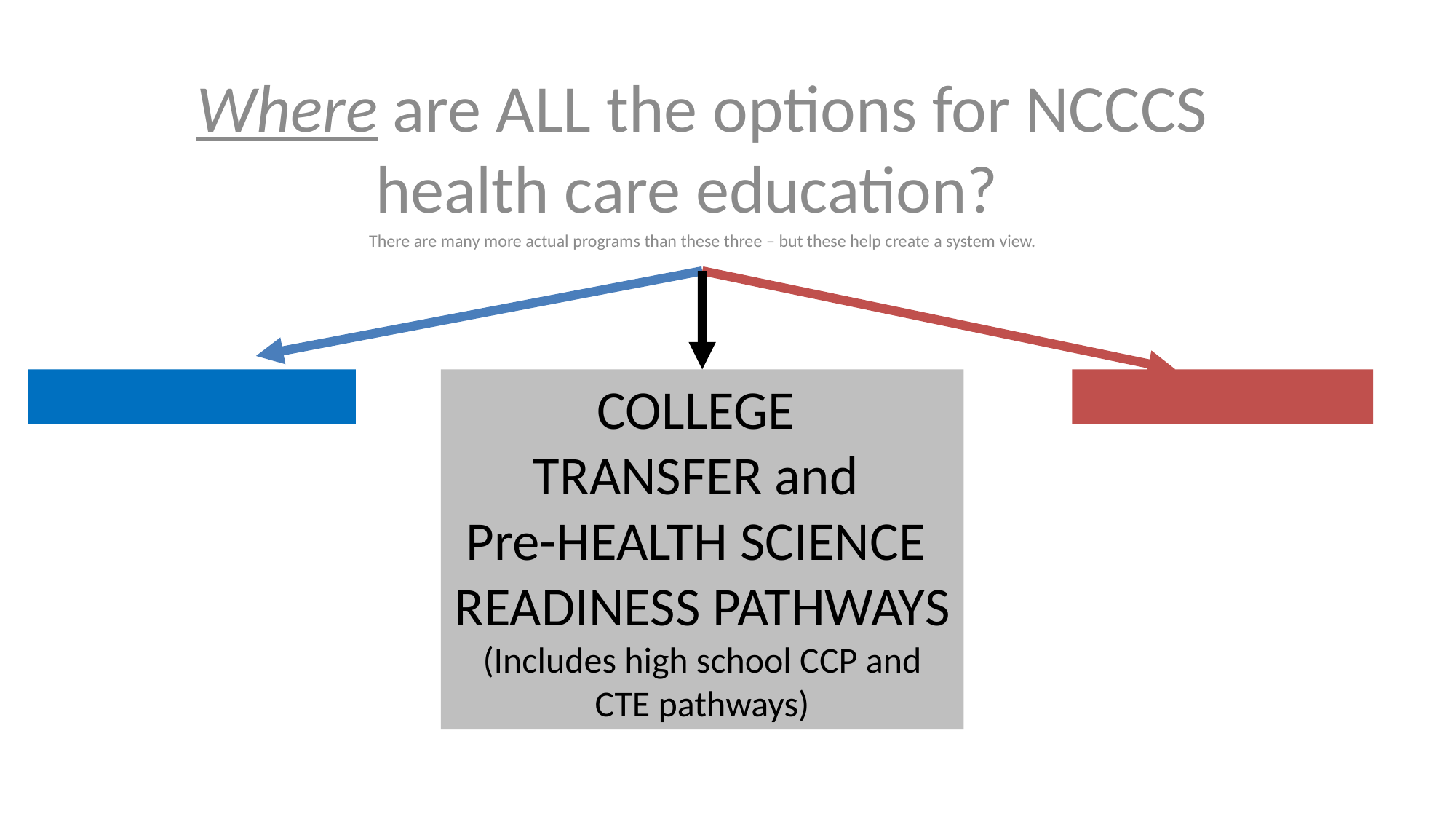

Where are ALL the options for NCCCS health care education?
There are many more actual programs than these three – but these help create a system view.

COLLEGE
TRANSFER and
Pre-HEALTH SCIENCE
READINESS PATHWAYS
(Includes high school CCP and CTE pathways)